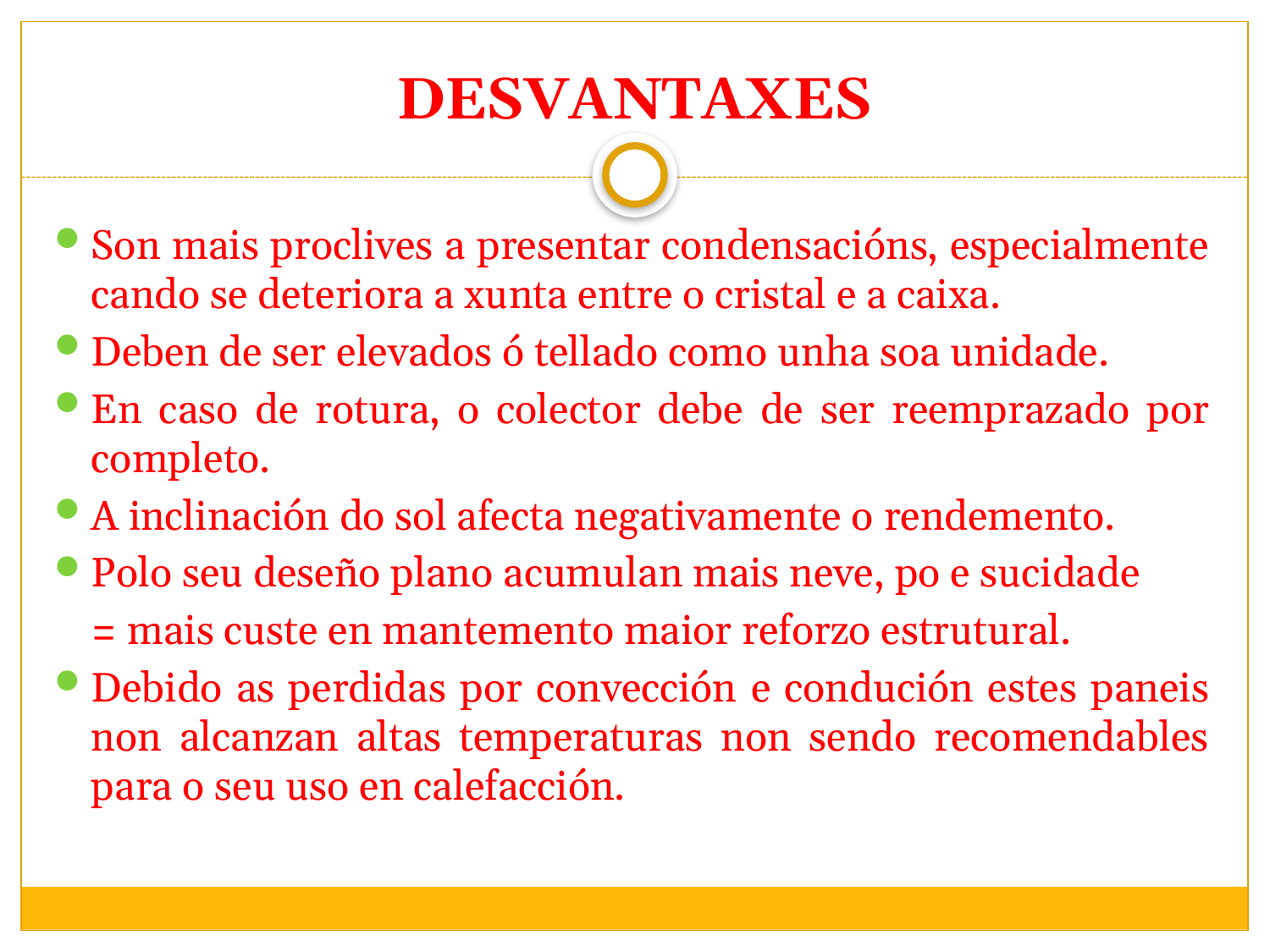

# DESVANTAXES
Son mais proclives a presentar condensacións, especialmente cando se deteriora a xunta entre o cristal e a caixa.
Deben de ser elevados ó tellado como unha soa unidade.
En caso de rotura, o colector debe de ser reemprazado por completo.
A inclinación do sol afecta negativamente o rendemento.
Polo seu deseño plano acumulan mais neve, po e sucidade
		= mais custe en mantemento maior reforzo estrutural.
Debido as perdidas por convección e condución estes paneis non alcanzan altas temperaturas non sendo recomendables para o seu uso en calefacción.